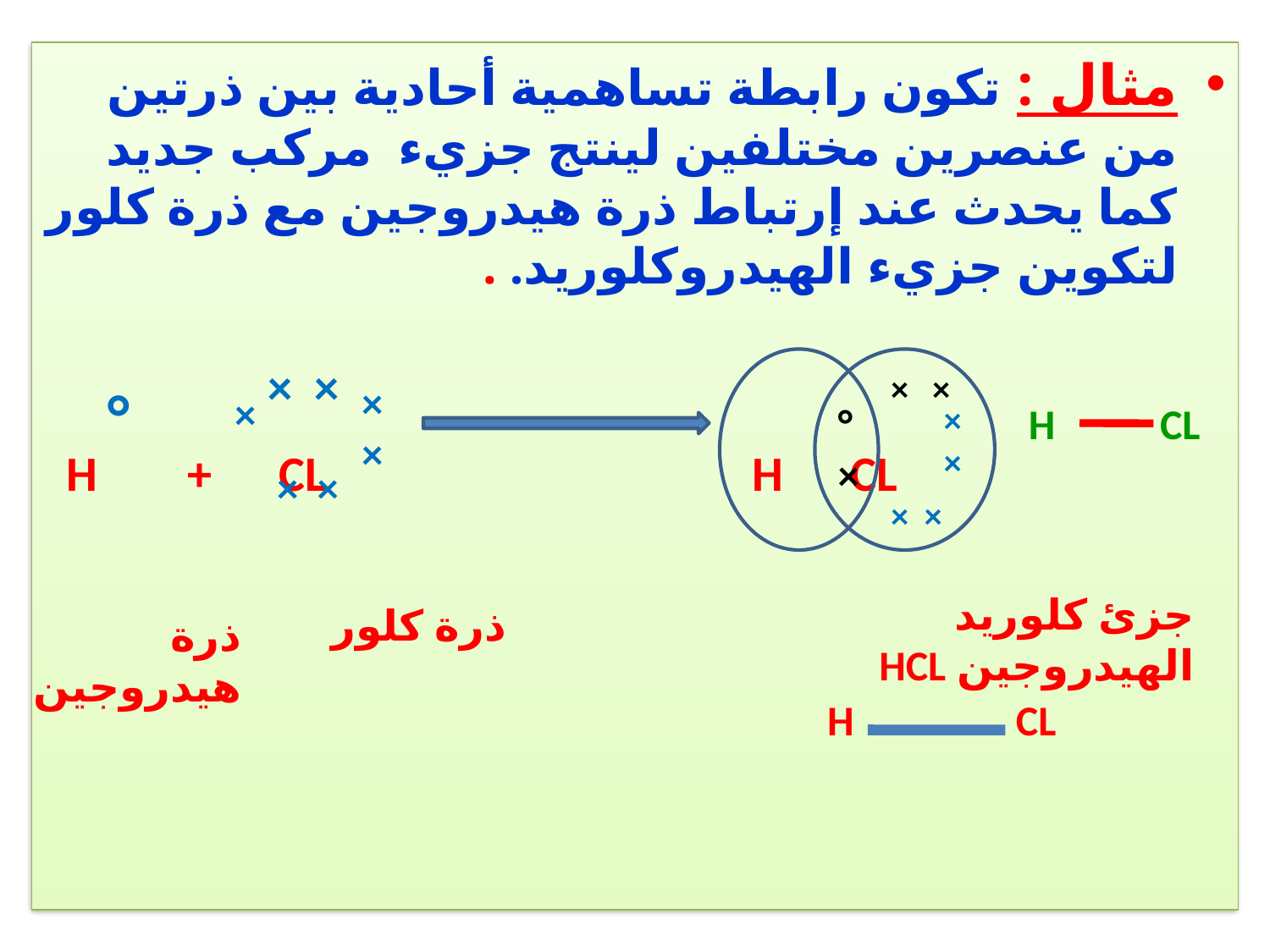

مثال : تكون رابطة تساهمية أحادية بين ذرتين من عنصرين مختلفين لينتج جزيء  مركب جديد كما يحدث عند إرتباط ذرة هيدروجين مع ذرة كلور لتكوين جزيء الهيدروكلوريد. .

  H        +      CL                                      H      CL

  ×  ×
×   ×
°
×
×
×

°
×
×
×
H           CL

×  ×
×  ×
جزئ كلوريد الهيدروجين HCL
ذرة كلور
ذرة هيدروجين
H                 CL